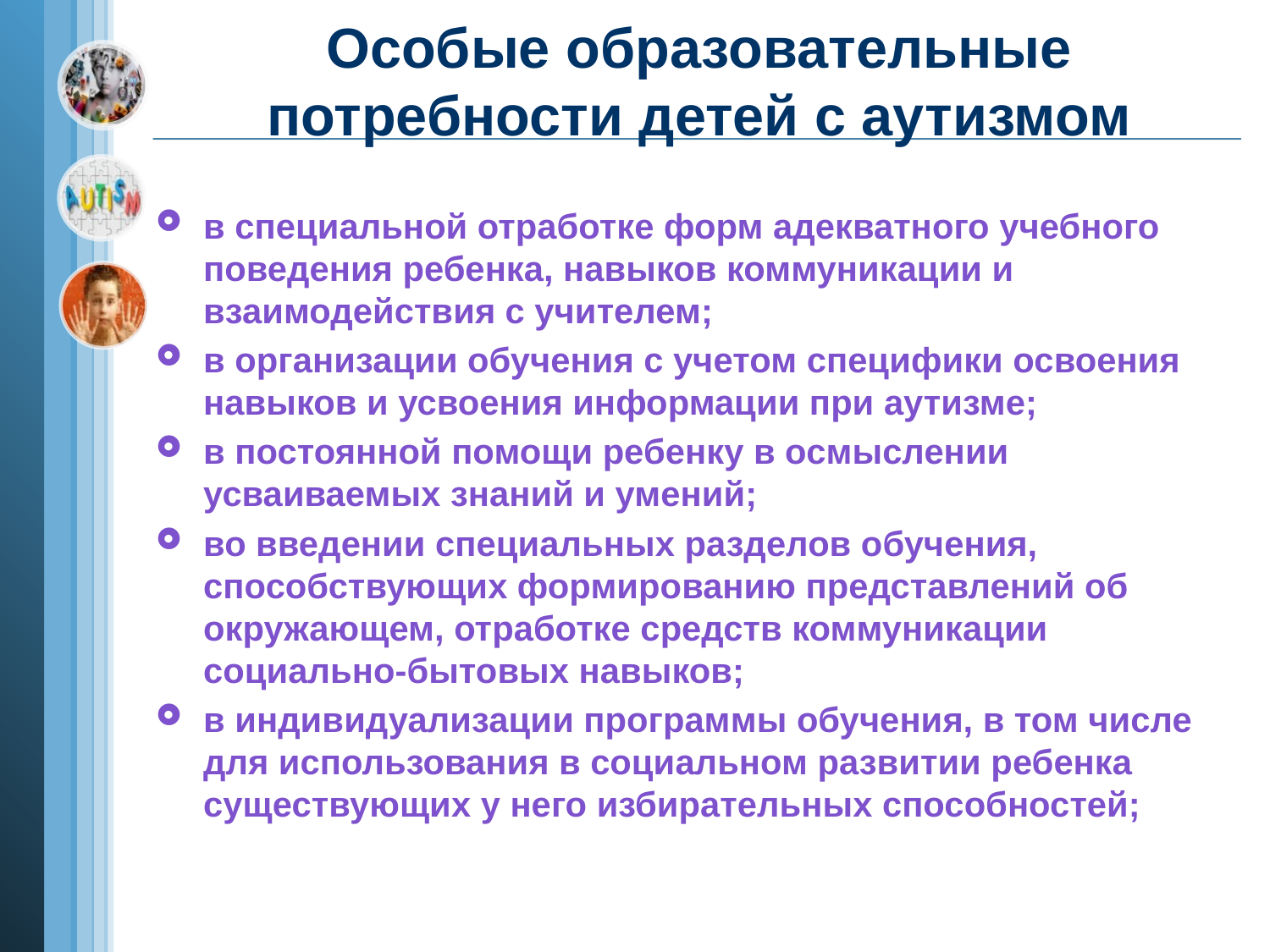

# Особые образовательные потребности детей с аутизмом
в специальной отработке форм адекватного учебного поведения ребенка, навыков коммуникации и взаимодействия с учителем;
в организации обучения с учетом специфики освоения навыков и усвоения информации при аутизме;
в постоянной помощи ребенку в осмыслении усваиваемых знаний и умений;
во введении специальных разделов обучения, способствующих формированию представлений об окружающем, отработке средств коммуникации социально-бытовых навыков;
в индивидуализации программы обучения, в том числе для использования в социальном развитии ребенка существующих у него избирательных способностей;